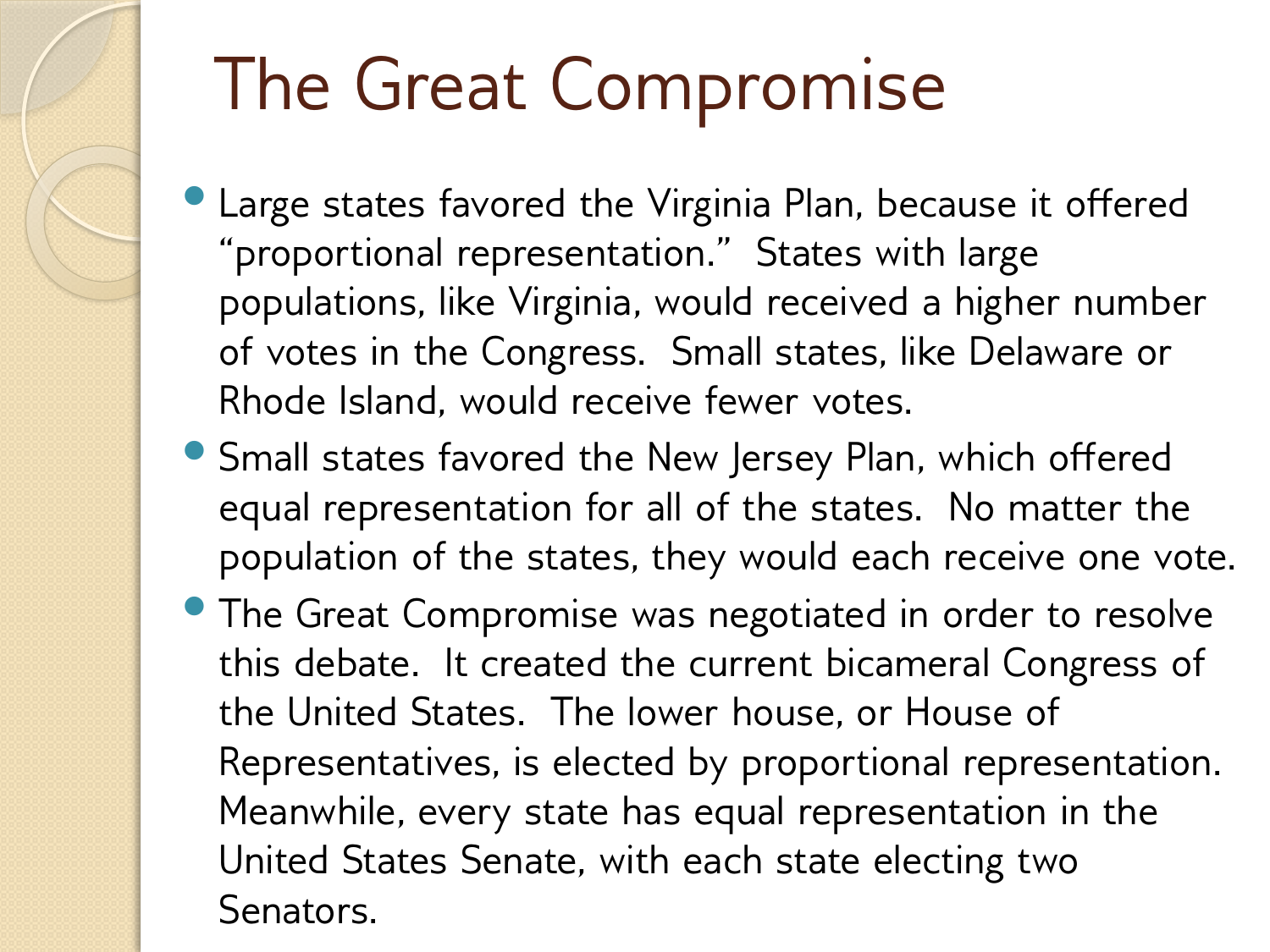

# The Great Compromise
Large states favored the Virginia Plan, because it offered “proportional representation.”  States with large populations, like Virginia, would received a higher number of votes in the Congress.  Small states, like Delaware or Rhode Island, would receive fewer votes.
Small states favored the New Jersey Plan, which offered equal representation for all of the states.  No matter the population of the states, they would each receive one vote.
The Great Compromise was negotiated in order to resolve this debate.  It created the current bicameral Congress of the United States.  The lower house, or House of Representatives, is elected by proportional representation.  Meanwhile, every state has equal representation in the United States Senate, with each state electing two Senators.